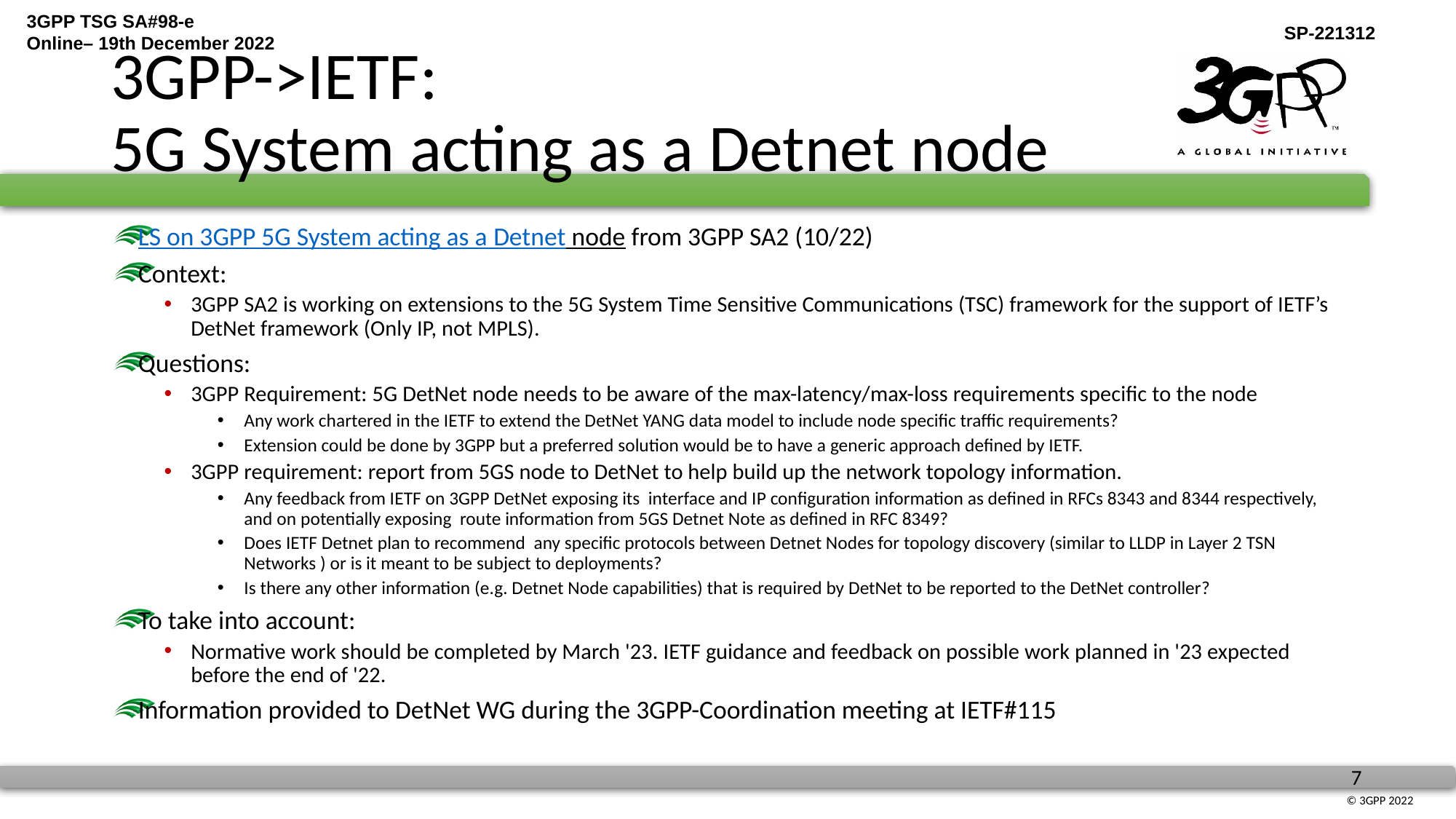

# 3GPP->IETF: 5G System acting as a Detnet node
LS on 3GPP 5G System acting as a Detnet node from 3GPP SA2 (10/22)
Context:
3GPP SA2 is working on extensions to the 5G System Time Sensitive Communications (TSC) framework for the support of IETF’s DetNet framework (Only IP, not MPLS).
Questions:
3GPP Requirement: 5G DetNet node needs to be aware of the max-latency/max-loss requirements specific to the node
Any work chartered in the IETF to extend the DetNet YANG data model to include node specific traffic requirements?
Extension could be done by 3GPP but a preferred solution would be to have a generic approach defined by IETF.
3GPP requirement: report from 5GS node to DetNet to help build up the network topology information.
Any feedback from IETF on 3GPP DetNet exposing its  interface and IP configuration information as defined in RFCs 8343 and 8344 respectively, and on potentially exposing  route information from 5GS Detnet Note as defined in RFC 8349?
Does IETF Detnet plan to recommend  any specific protocols between Detnet Nodes for topology discovery (similar to LLDP in Layer 2 TSN Networks ) or is it meant to be subject to deployments?
Is there any other information (e.g. Detnet Node capabilities) that is required by DetNet to be reported to the DetNet controller?
To take into account:
Normative work should be completed by March '23. IETF guidance and feedback on possible work planned in '23 expected before the end of '22.
Information provided to DetNet WG during the 3GPP-Coordination meeting at IETF#115